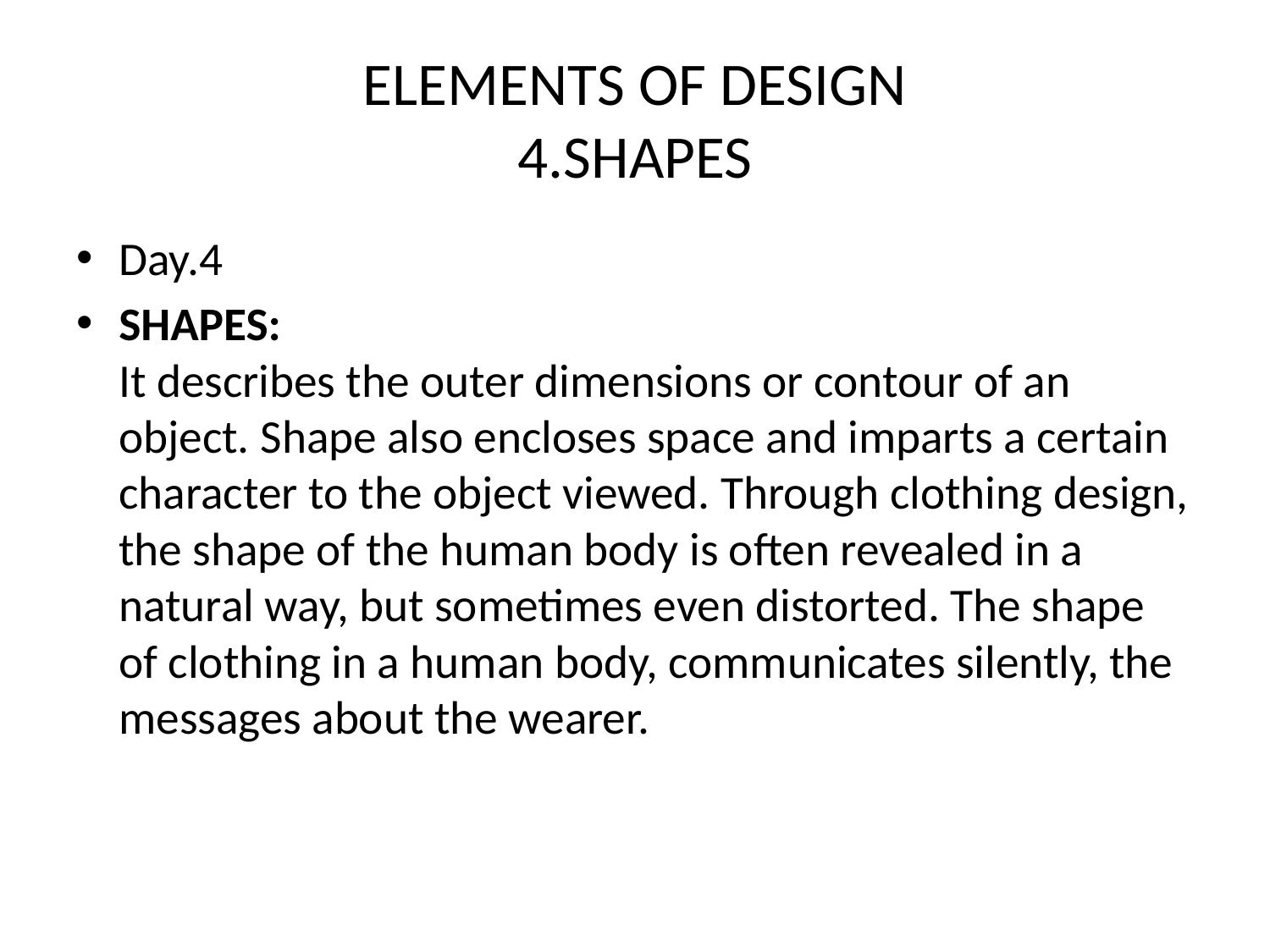

# ELEMENTS OF DESIGN 4.SHAPES
Day.4
SHAPES:
It describes the outer dimensions or contour of an object. Shape also encloses space and imparts a certain character to the object viewed. Through clothing design, the shape of the human body is often revealed in a natural way, but sometimes even distorted. The shape of clothing in a human body, communicates silently, the messages about the wearer.